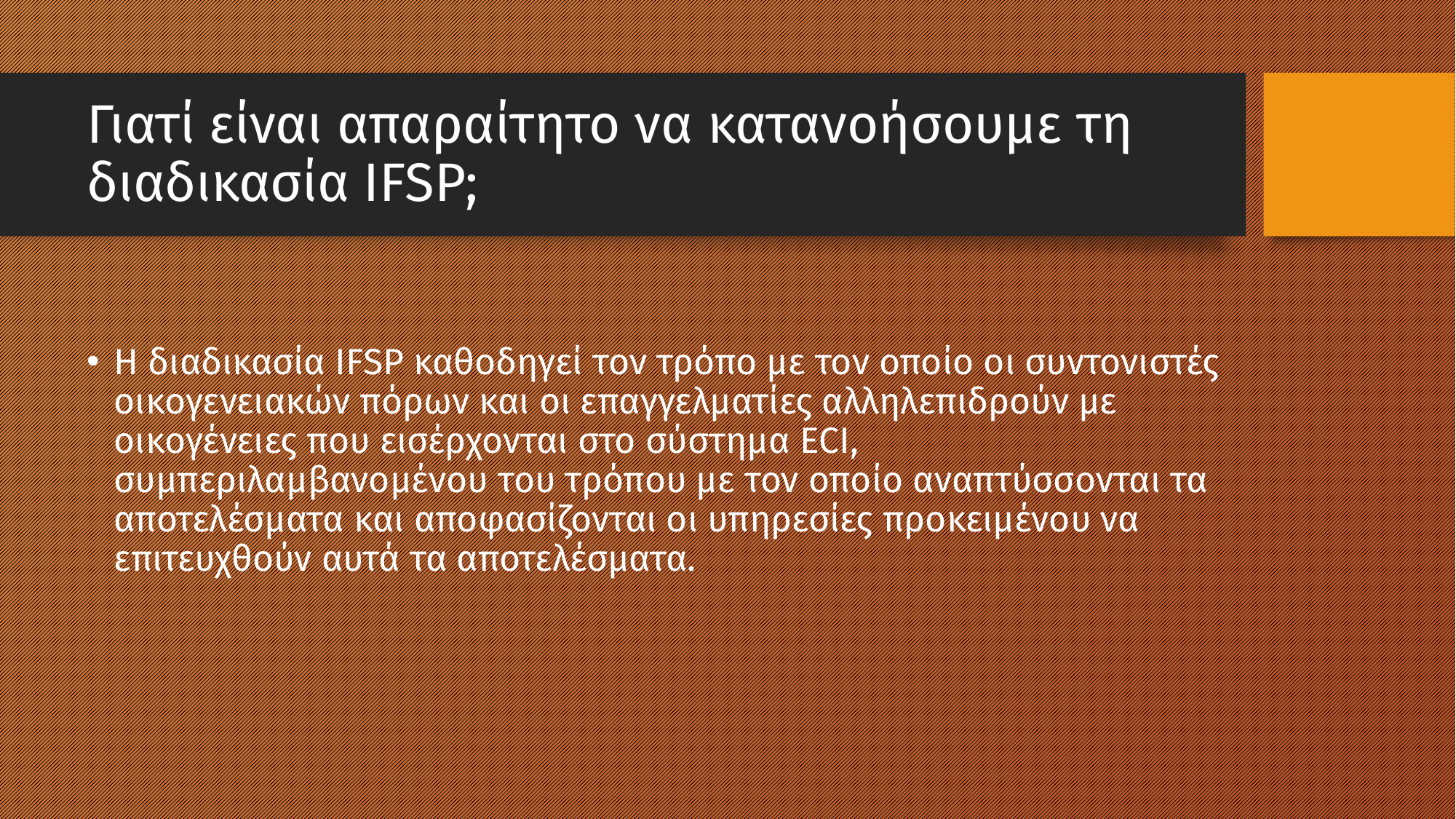

# Γιατί είναι απαραίτητο να κατανοήσουμε τη διαδικασία IFSP;

Η διαδικασία IFSP καθοδηγεί τον τρόπο με τον οποίο οι συντονιστές οικογενειακών πόρων και οι επαγγελματίες αλληλεπιδρούν με οικογένειες που εισέρχονται στο σύστημα ECI, συμπεριλαμβανομένου του τρόπου με τον οποίο αναπτύσσονται τα αποτελέσματα και αποφασίζονται οι υπηρεσίες προκειμένου να επιτευχθούν αυτά τα αποτελέσματα.